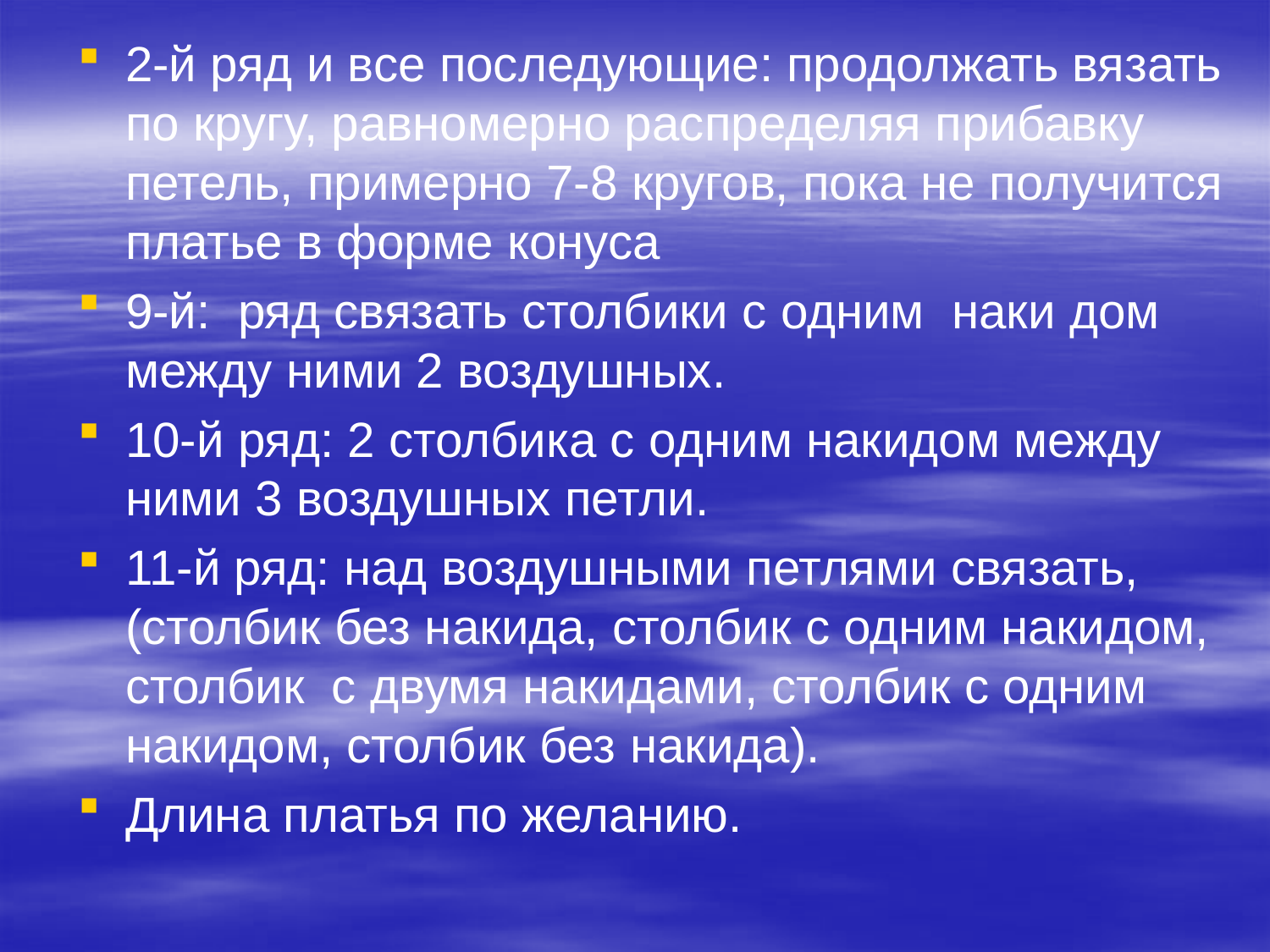

2-й ряд и все последующие: продолжать вязать по кругу, равномерно распределяя прибавку петель, примерно 7-8 кругов, пока не получится платье в форме конуса
9-й:  ряд связать столбики с одним  наки дом между ними 2 воздушных.
10-й ряд: 2 столбика с одним накидом между ними 3 воздушных петли.
11-й ряд: над воздушными петлями связать, (столбик без накида, столбик с одним накидом, столбик  с двумя накидами, столбик с одним накидом, столбик без накида).
Длина платья по желанию.